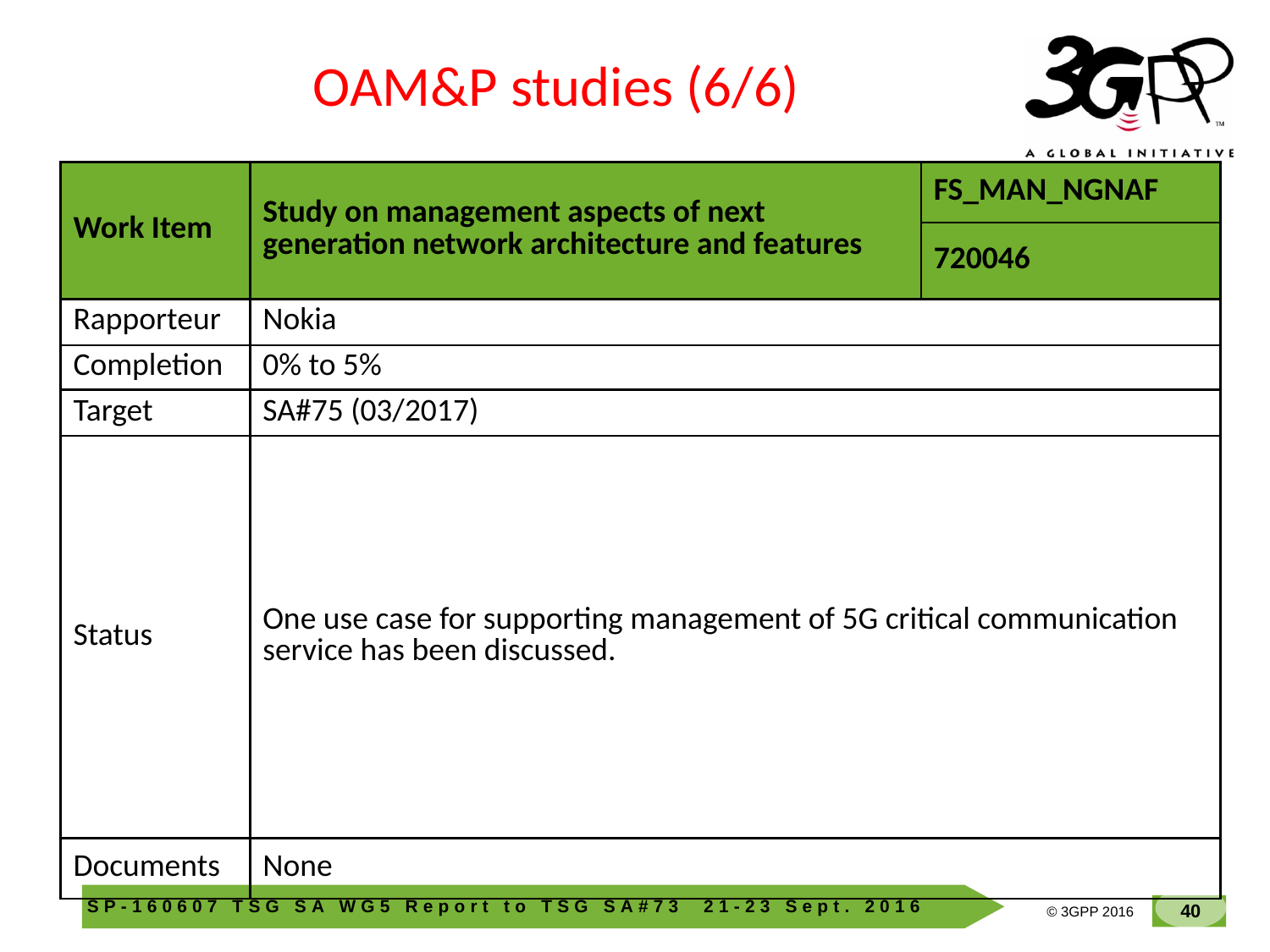

OAM&P studies (6/6)
| Work Item | Study on management aspects of next generation network architecture and features | FS\_MAN\_NGNAF |
| --- | --- | --- |
|  |  | 720046 |
| Rapporteur | Nokia |  |
| Completion | 0% to 5% |  |
| Target | SA#75 (03/2017) |  |
| Status | One use case for supporting management of 5G critical communication service has been discussed. |  |
| Documents | None |  |